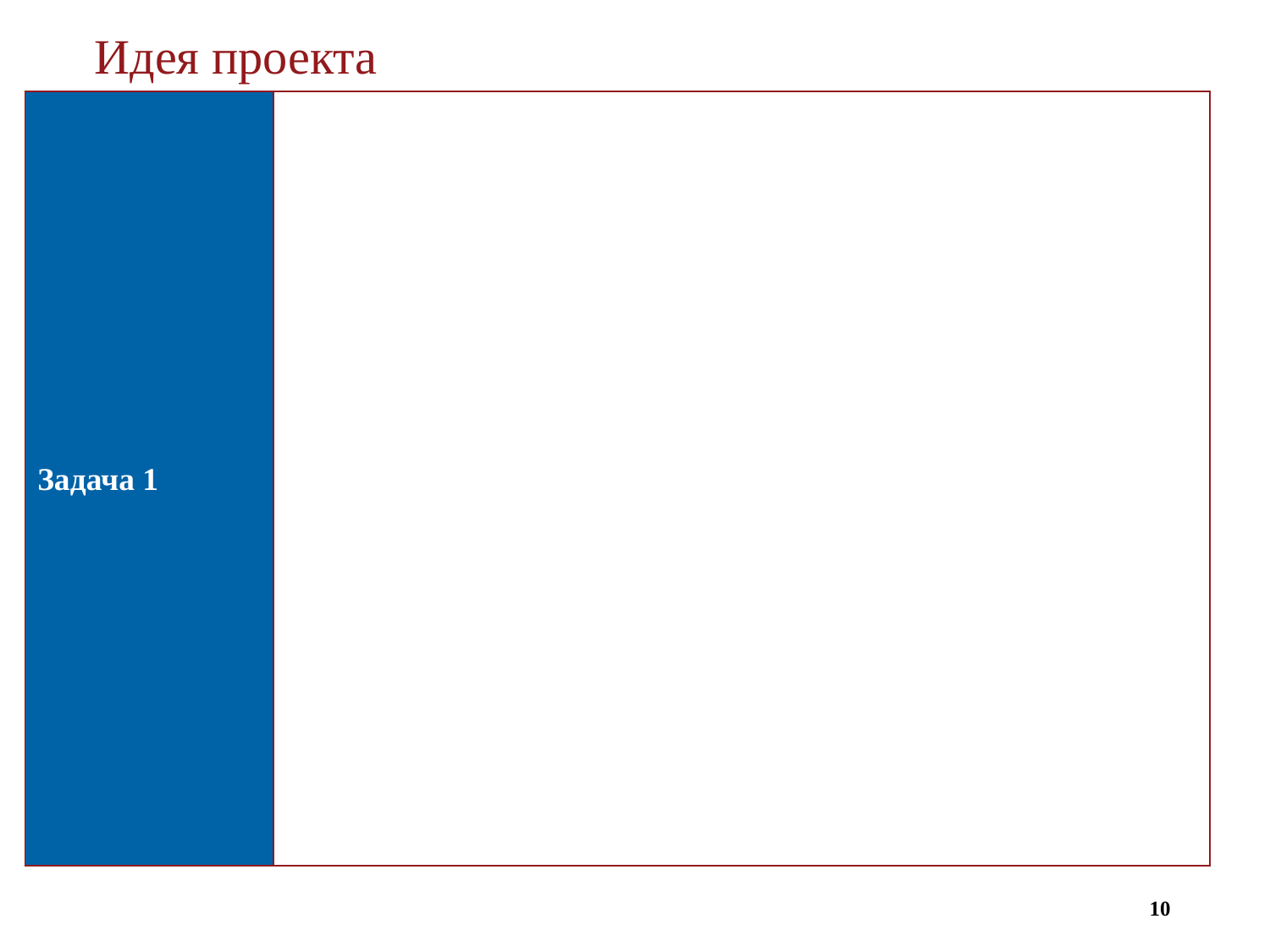

Идея проекта
| Задача 1 |  |
| --- | --- |

10